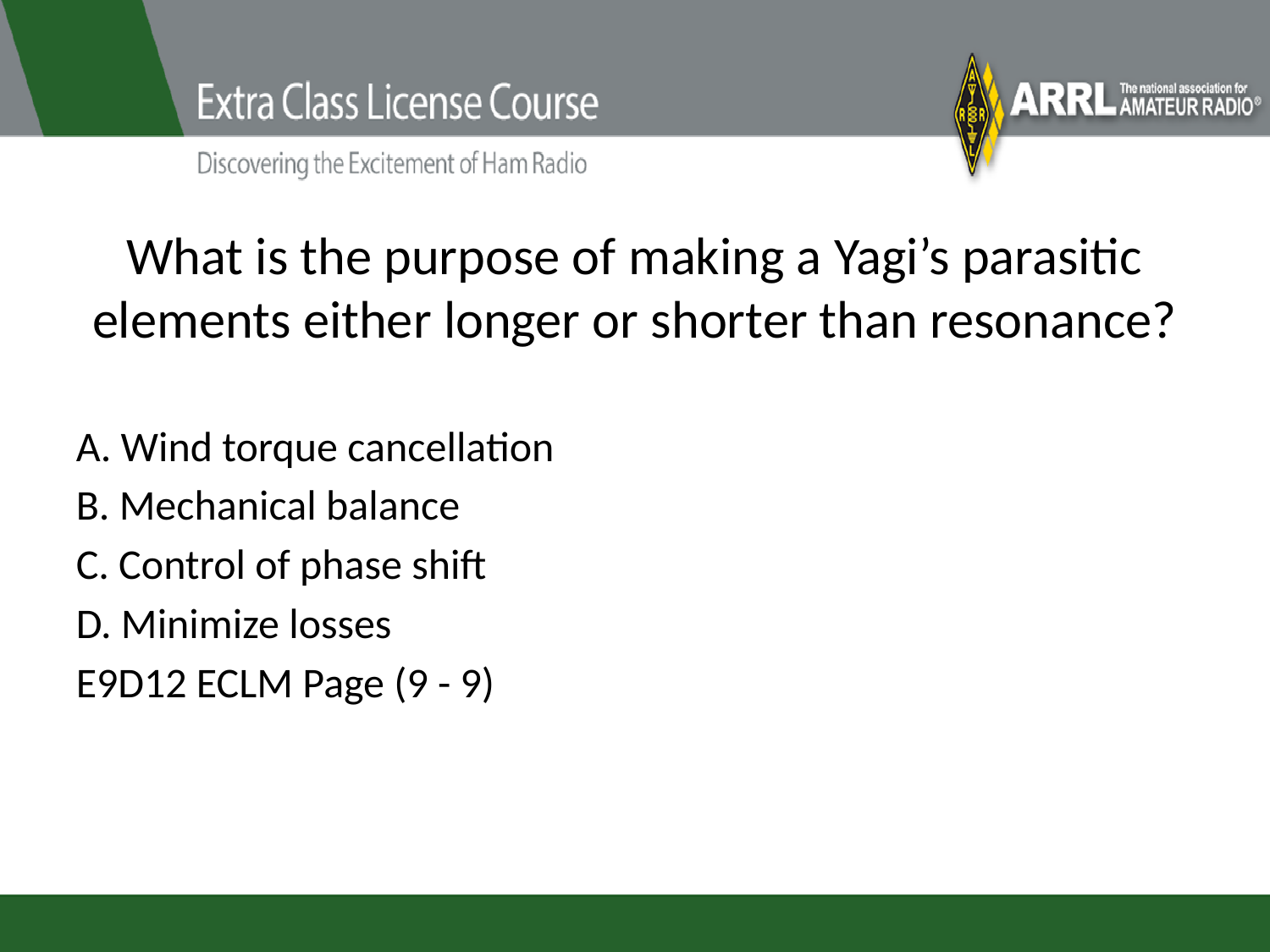

# What is the purpose of making a Yagi’s parasitic elements either longer or shorter than resonance?
A. Wind torque cancellation
B. Mechanical balance
C. Control of phase shift
D. Minimize losses
E9D12 ECLM Page (9 - 9)